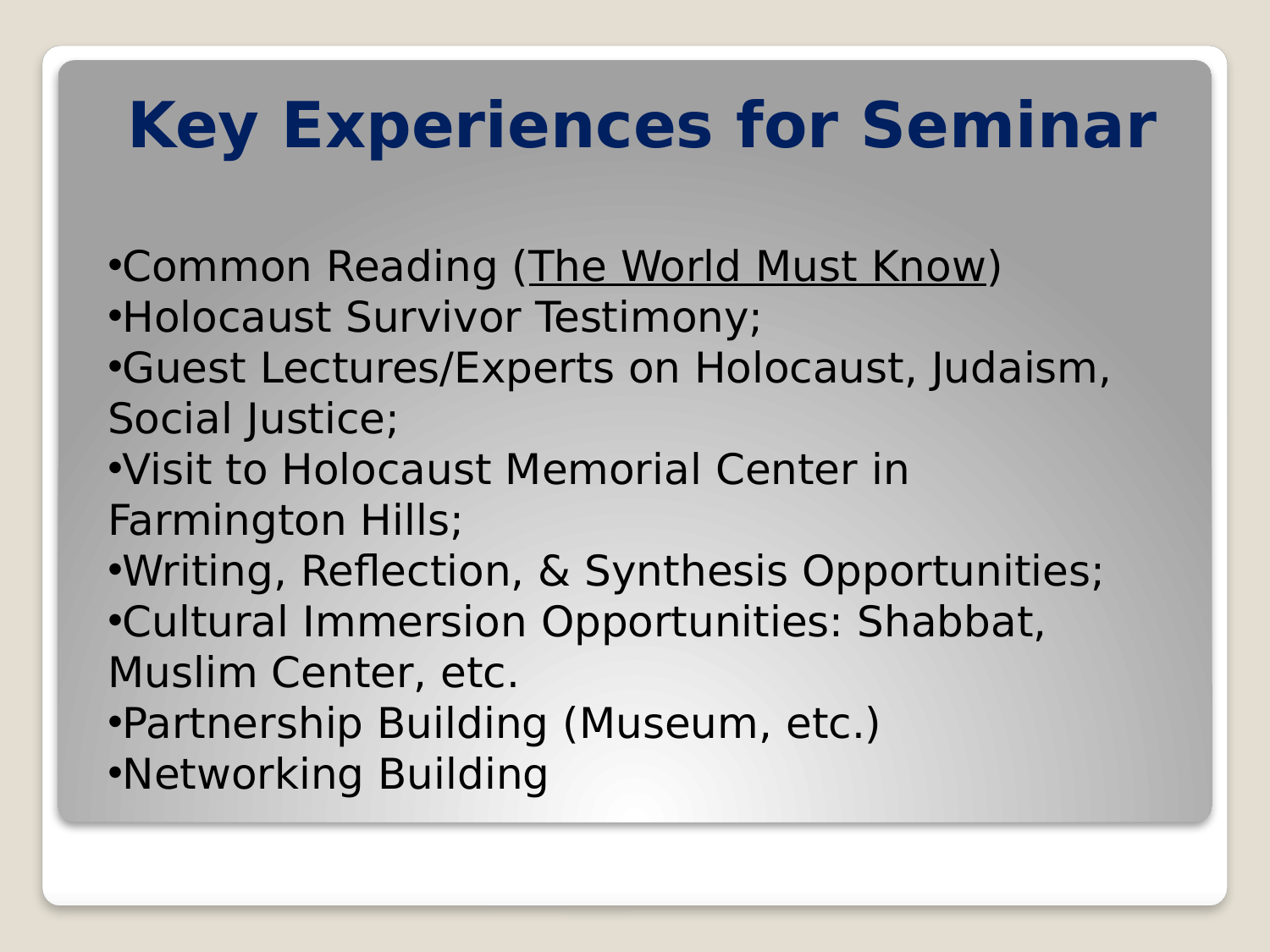

# Key Experiences for Seminar
Common Reading (The World Must Know)
Holocaust Survivor Testimony;
Guest Lectures/Experts on Holocaust, Judaism, Social Justice;
Visit to Holocaust Memorial Center in Farmington Hills;
Writing, Reflection, & Synthesis Opportunities;
Cultural Immersion Opportunities: Shabbat, Muslim Center, etc.
Partnership Building (Museum, etc.)
Networking Building